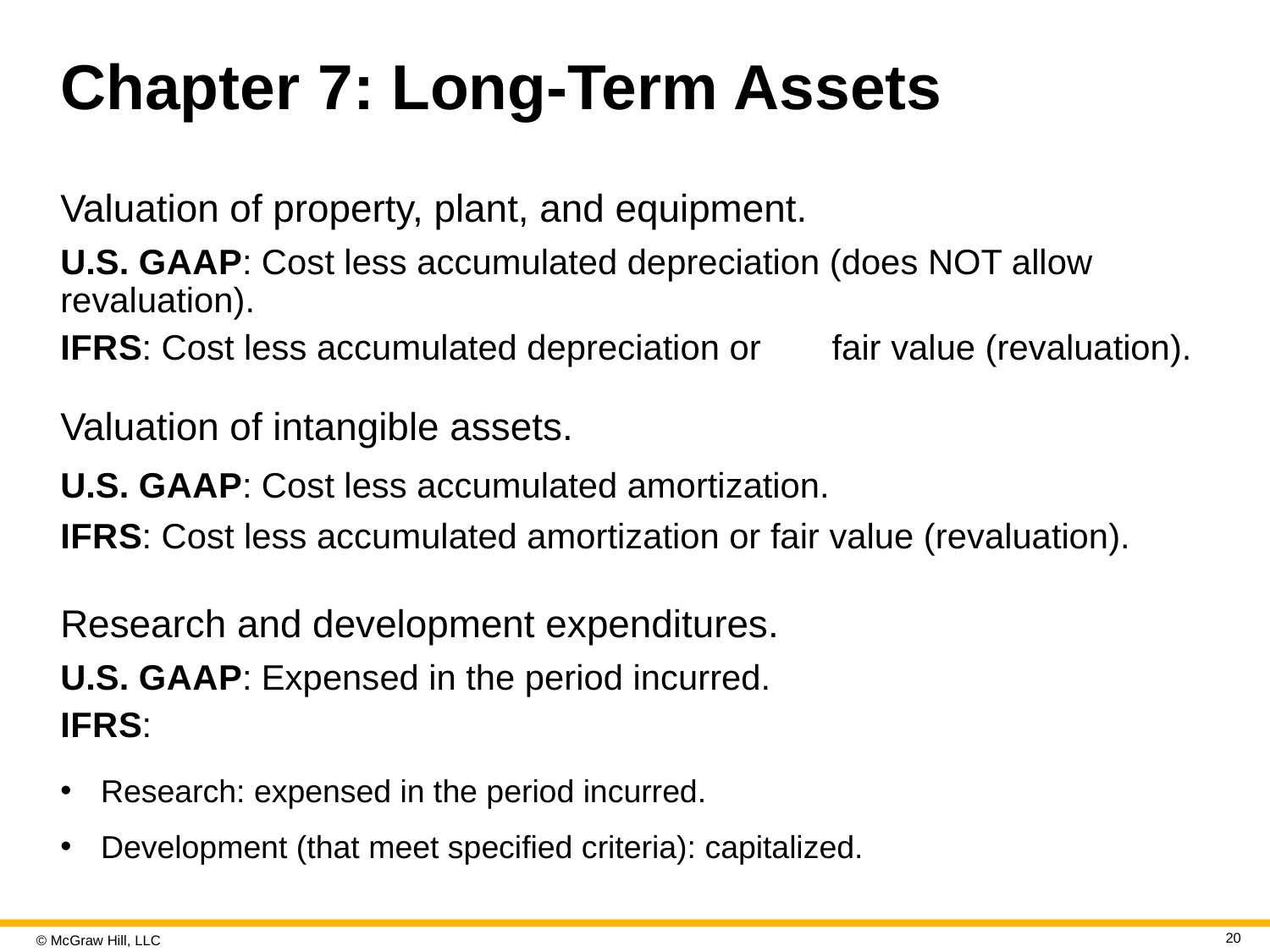

# Chapter 7: Long-Term Assets
Valuation of property, plant, and equipment.
U.S. G A A P: Cost less accumulated depreciation (does NOT allow revaluation).
I F R S: Cost less accumulated depreciation or	 fair value (revaluation).
Valuation of intangible assets.
U.S. G A A P: Cost less accumulated amortization.
I F R S: Cost less accumulated amortization or fair value (revaluation).
Research and development expenditures.
U.S. G A A P: Expensed in the period incurred.
I F R S:
Research: expensed in the period incurred.
Development (that meet specified criteria): capitalized.
20